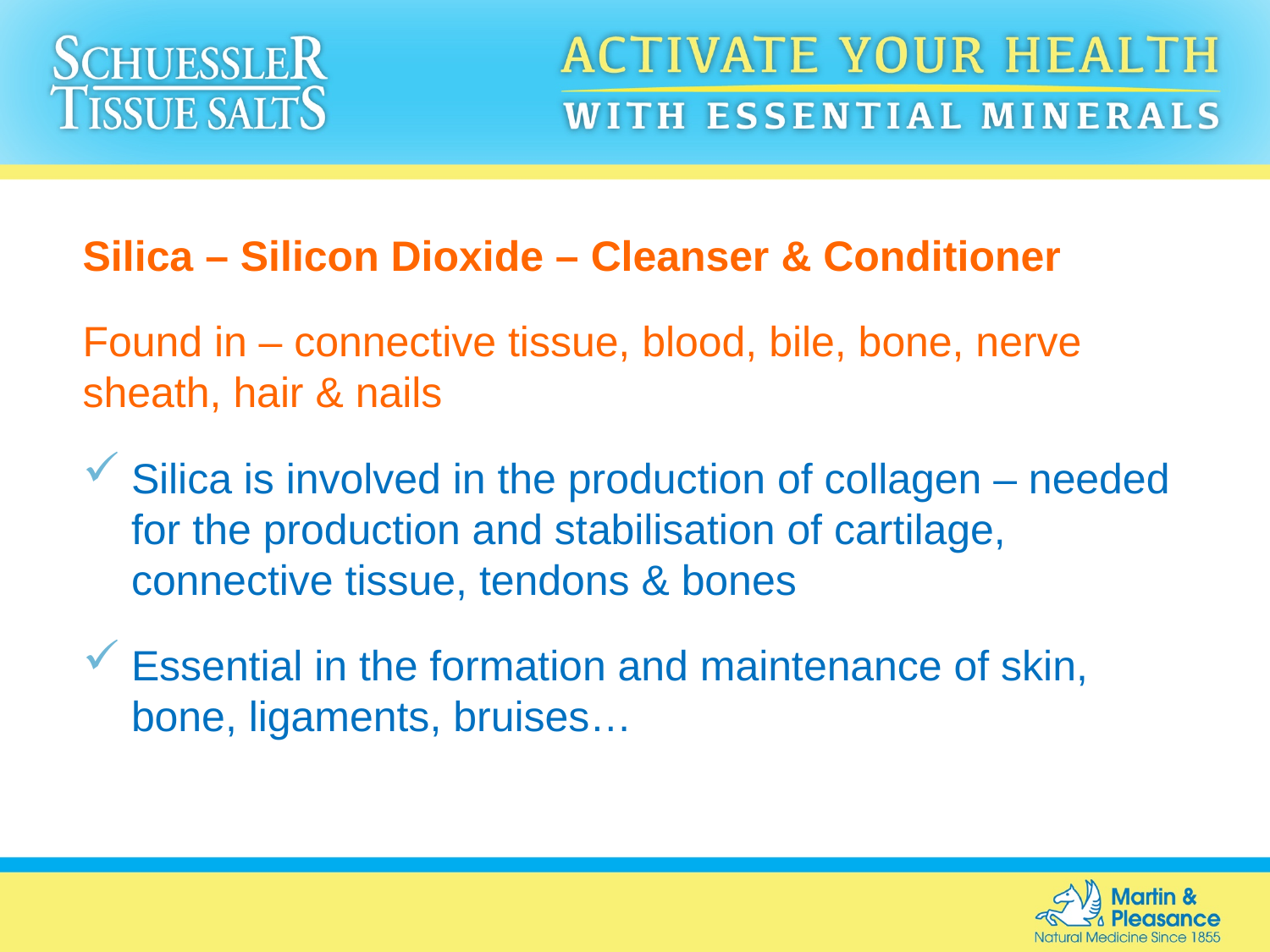

#
Silica – Silicon Dioxide – Cleanser & Conditioner
Found in – connective tissue, blood, bile, bone, nerve sheath, hair & nails
Silica is involved in the production of collagen – needed for the production and stabilisation of cartilage, connective tissue, tendons & bones
Essential in the formation and maintenance of skin, bone, ligaments, bruises…